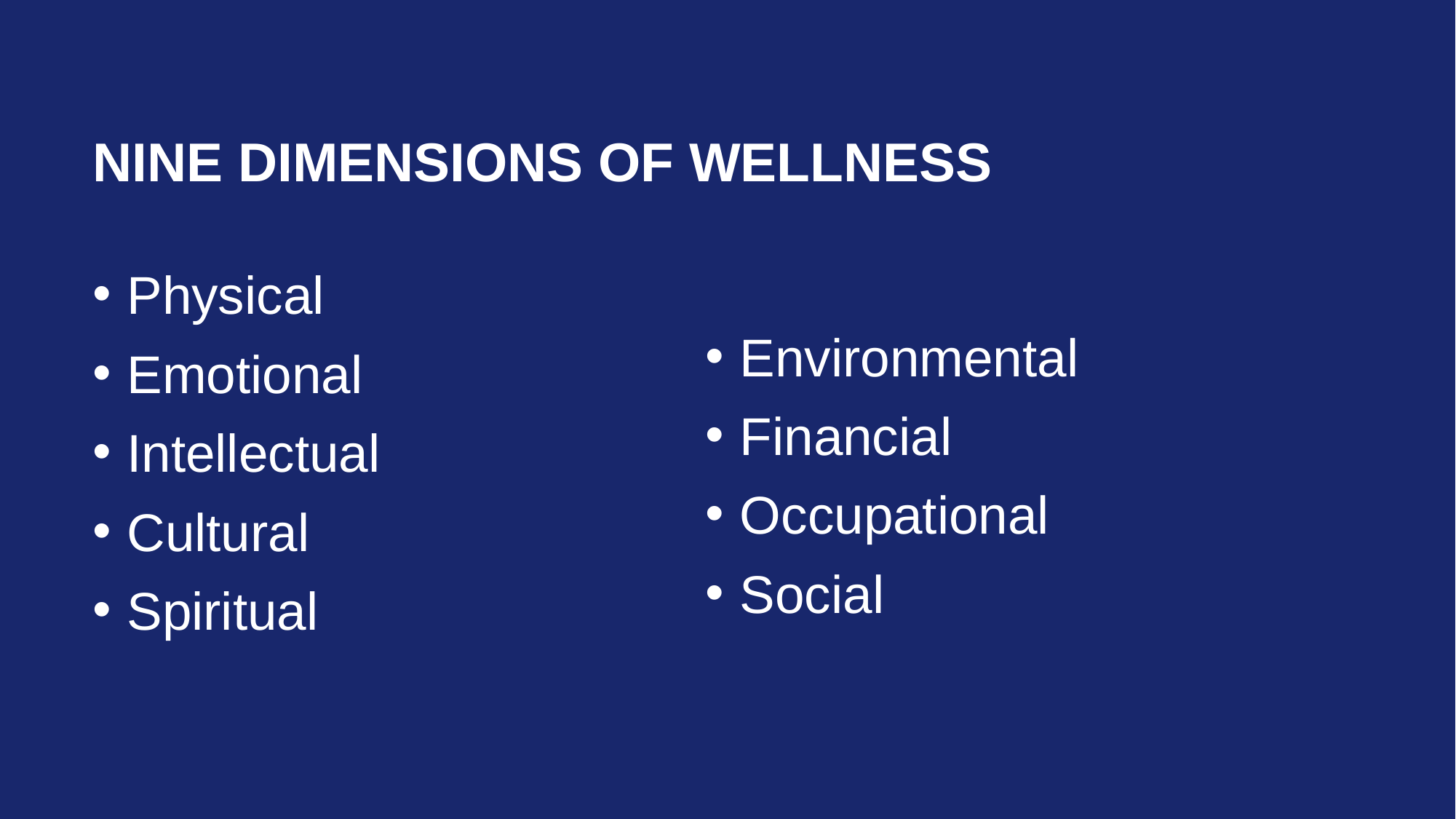

# Nine Dimensions of Wellness
Physical
Emotional
Intellectual
Cultural
Spiritual

Environmental
Financial
Occupational
Social